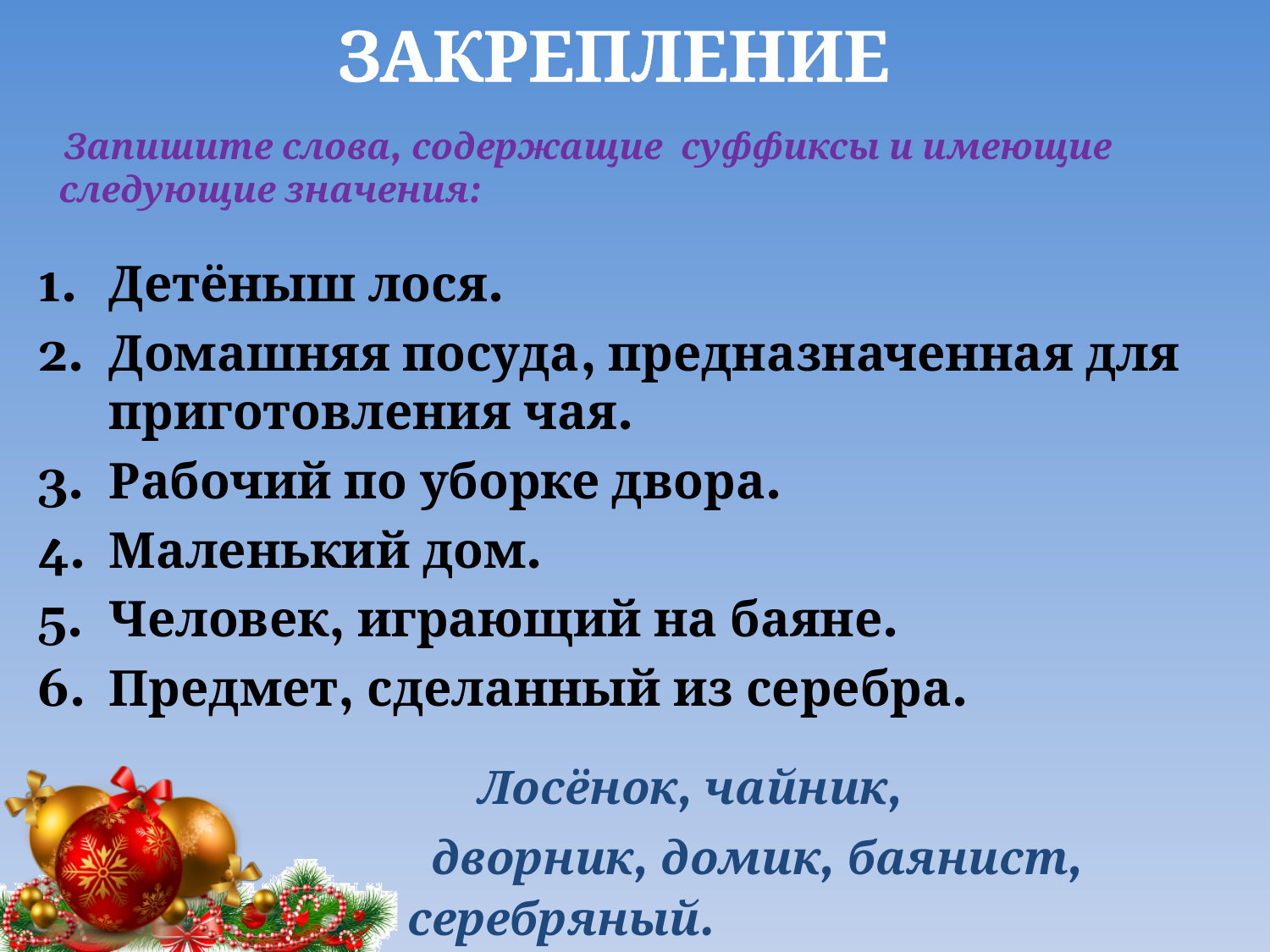

# Закрепление
 Запишите слова, содержащие  суффиксы и имеющие следующие значения:
Детёныш лося.
Домашняя посуда, предназначенная для приготовления чая.
Рабочий по уборке двора.
Маленький дом.
Человек, играющий на баяне.
Предмет, сделанный из серебра.
      Лосёнок, чайник,
  дворник, домик, баянист,  серебряный.